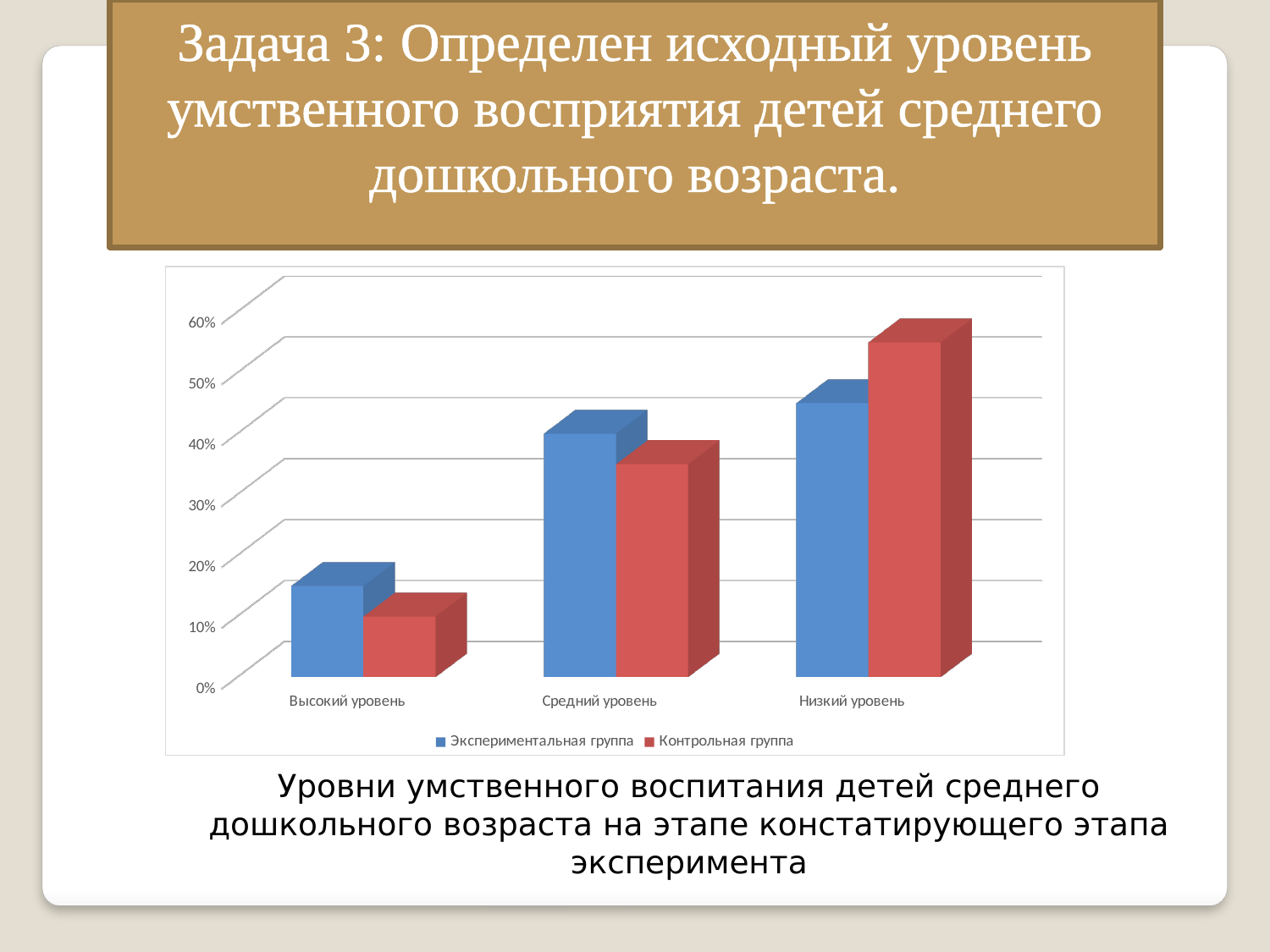

Задача 3: Определен исходный уровень умственного восприятия детей среднего дошкольного возраста.

[unsupported chart]

Уровни умственного воспитания детей среднего дошкольного возраста на этапе констатирующего этапа эксперимента